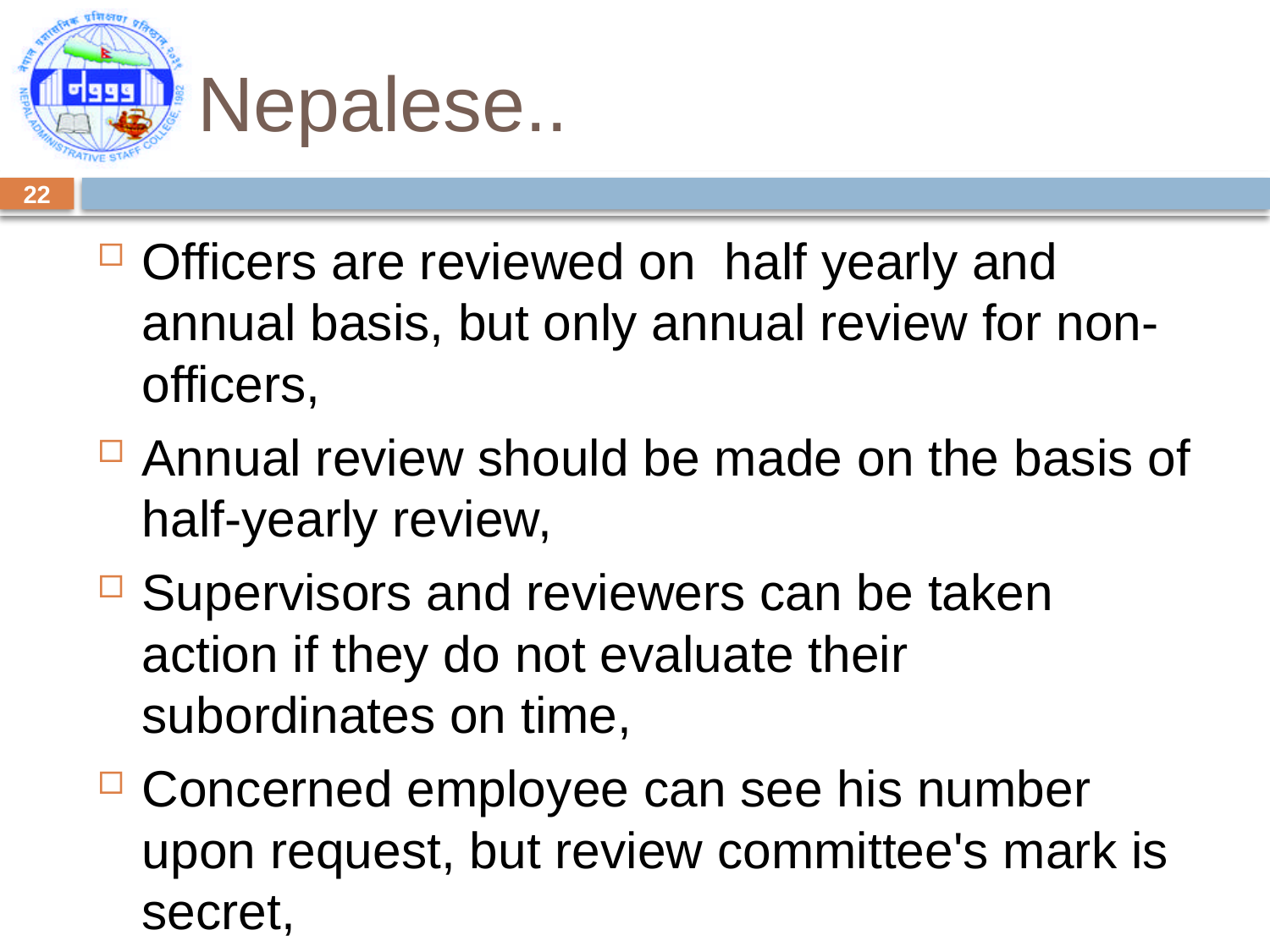

# Nepalese..
22
Officers are reviewed on  half yearly and annual basis, but only annual review for non-officers,
Annual review should be made on the basis of half-yearly review,
Supervisors and reviewers can be taken action if they do not evaluate their subordinates on time,
Concerned employee can see his number upon request, but review committee's mark is secret,